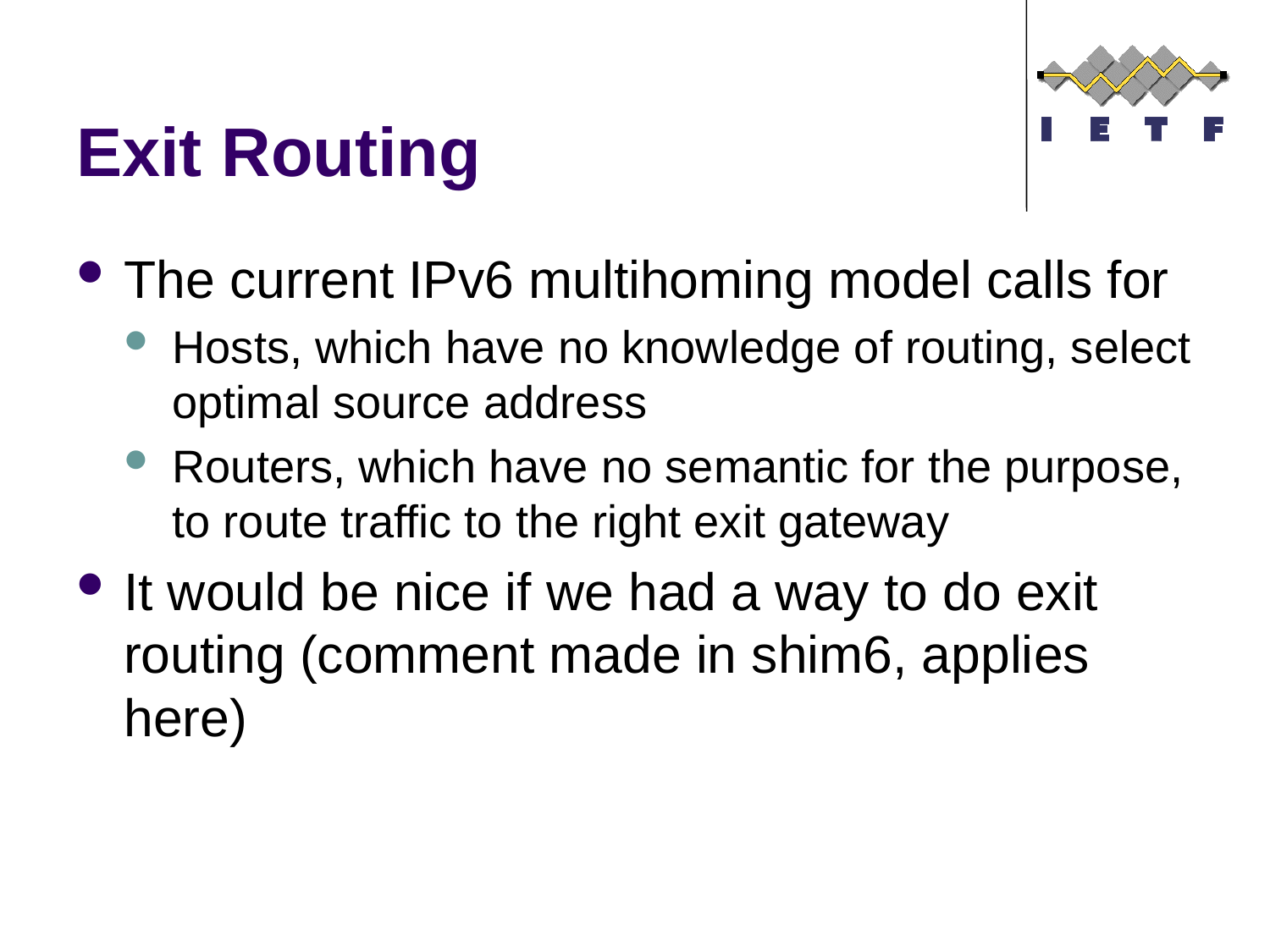

# Exit Routing
The current IPv6 multihoming model calls for
Hosts, which have no knowledge of routing, select optimal source address
Routers, which have no semantic for the purpose, to route traffic to the right exit gateway
It would be nice if we had a way to do exit routing (comment made in shim6, applies here)